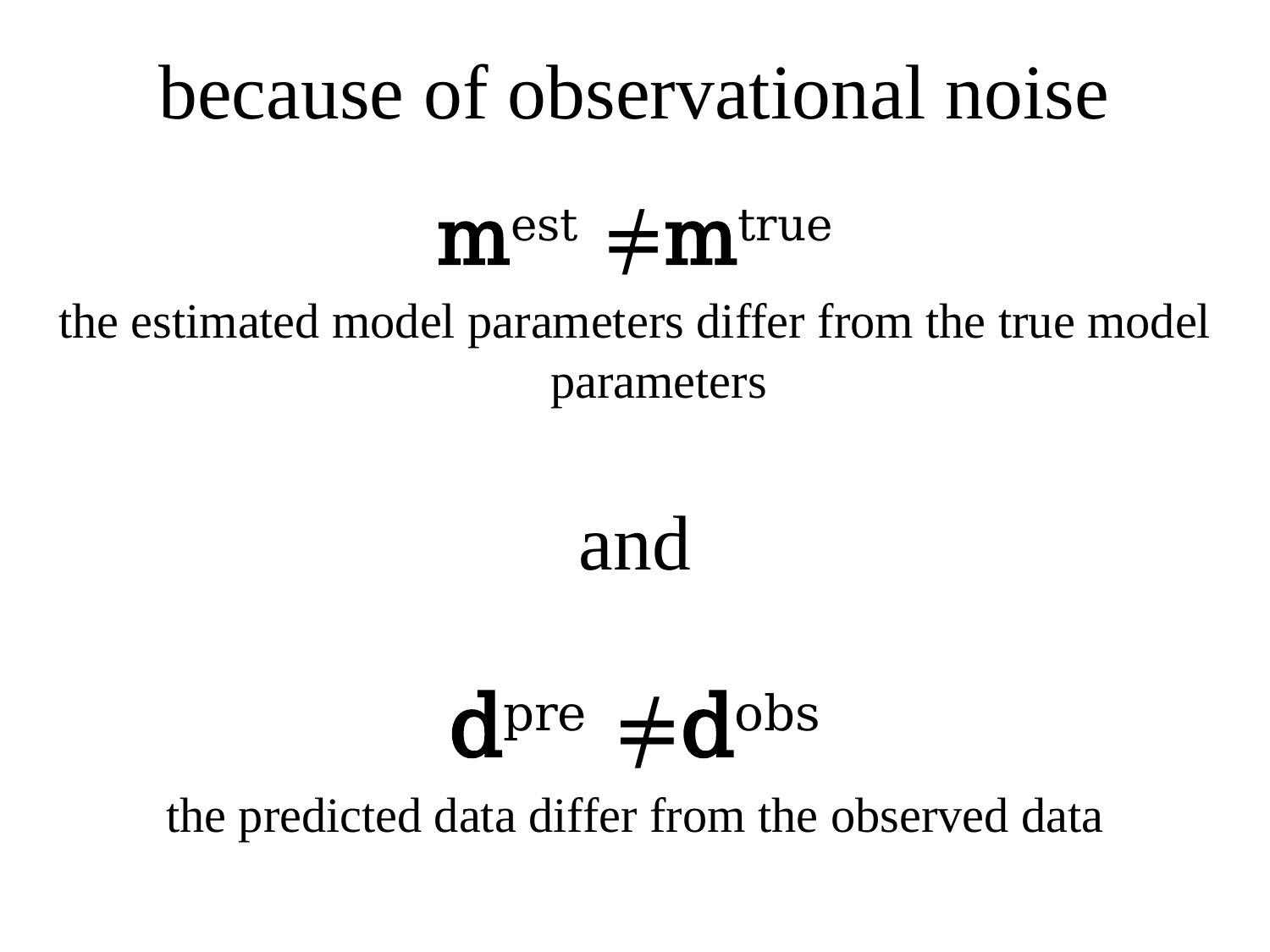

# because of observational noise
mest ≠mtrue
the estimated model parameters differ from the true model parameters

and

dpre ≠dobs
the predicted data differ from the observed data